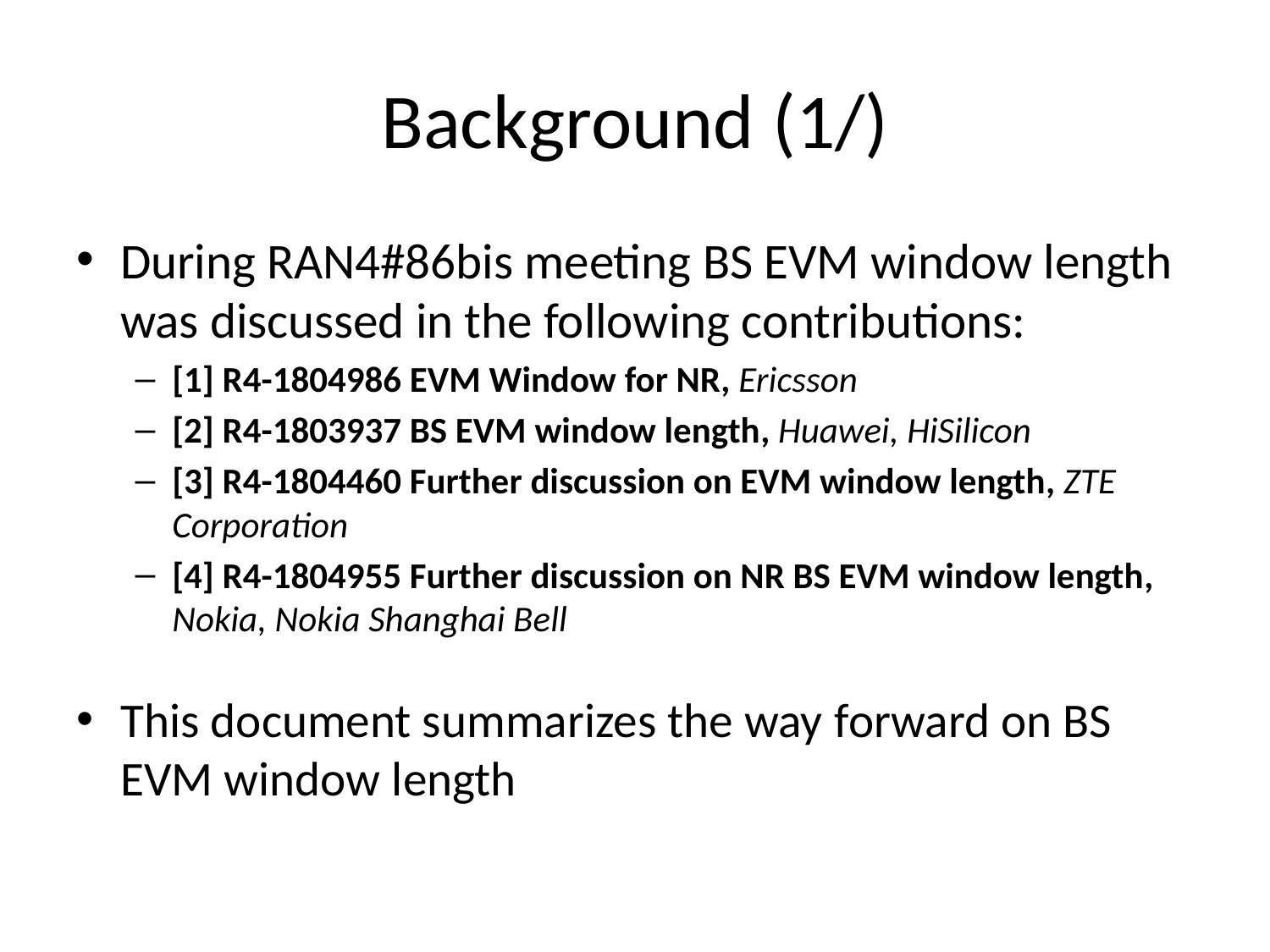

# Background (1/)
During RAN4#86bis meeting BS EVM window length was discussed in the following contributions:
[1] R4-1804986 EVM Window for NR, Ericsson
[2] R4-1803937 BS EVM window length, Huawei, HiSilicon
[3] R4-1804460 Further discussion on EVM window length, ZTE Corporation
[4] R4-1804955 Further discussion on NR BS EVM window length, Nokia, Nokia Shanghai Bell

This document summarizes the way forward on BS EVM window length